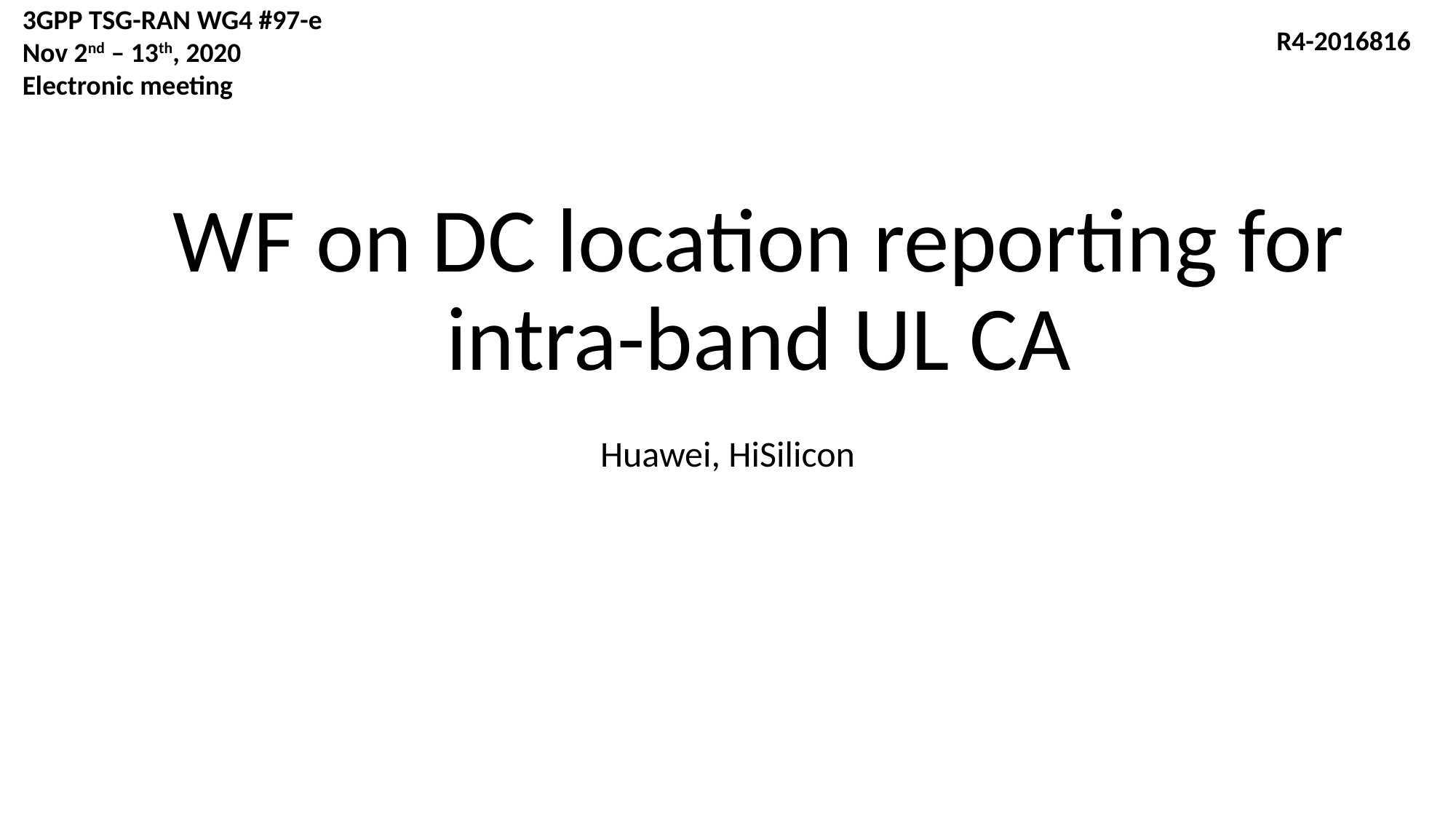

3GPP TSG-RAN WG4 #97-e
Nov 2nd – 13th, 2020
Electronic meeting
R4-2016816
# WF on DC location reporting for intra-band UL CA
Huawei, HiSilicon